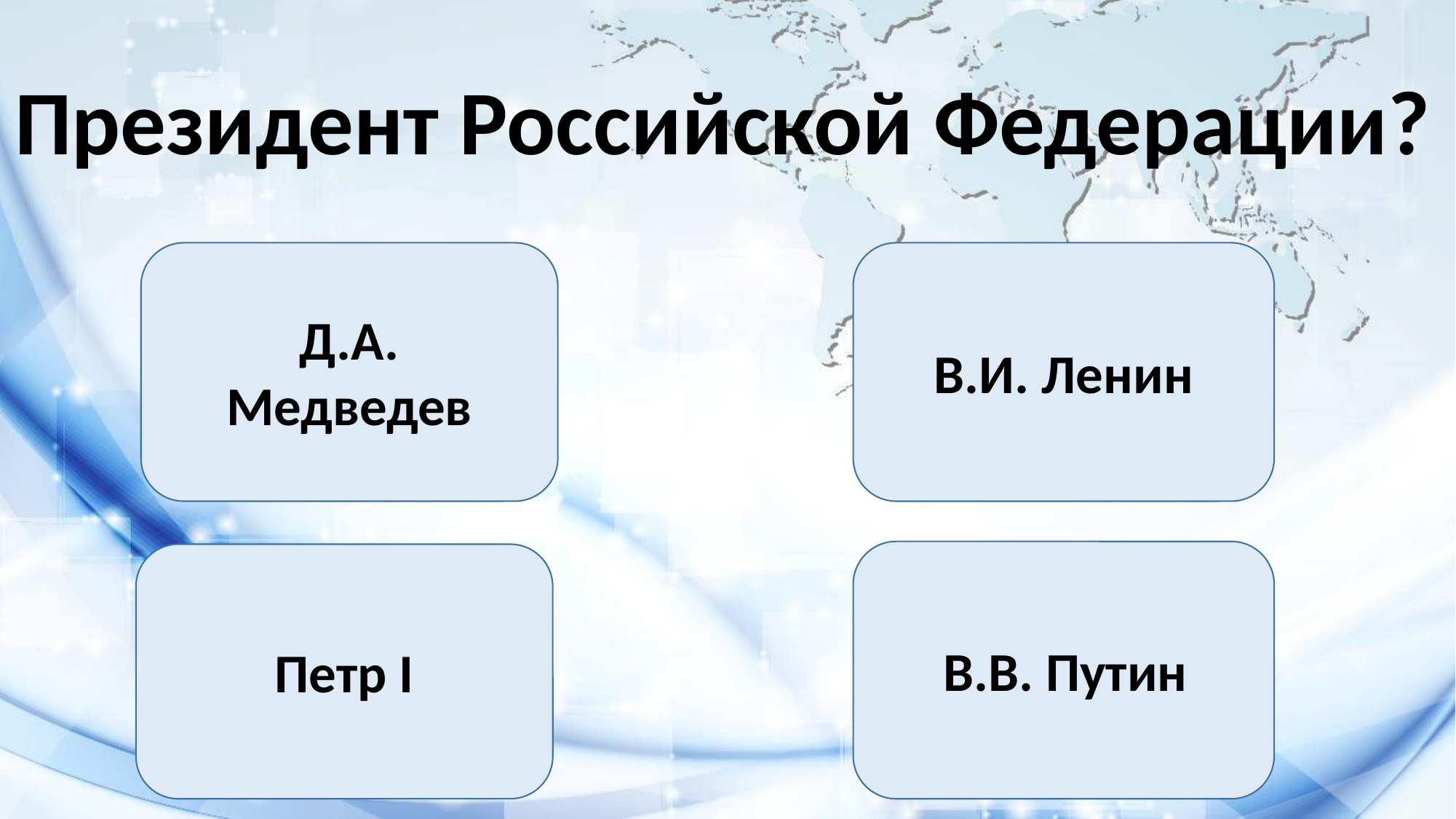

Президент Российской Федерации?

Д.А. Медведев
В.И. Ленин

В.В. Путин
Петр I